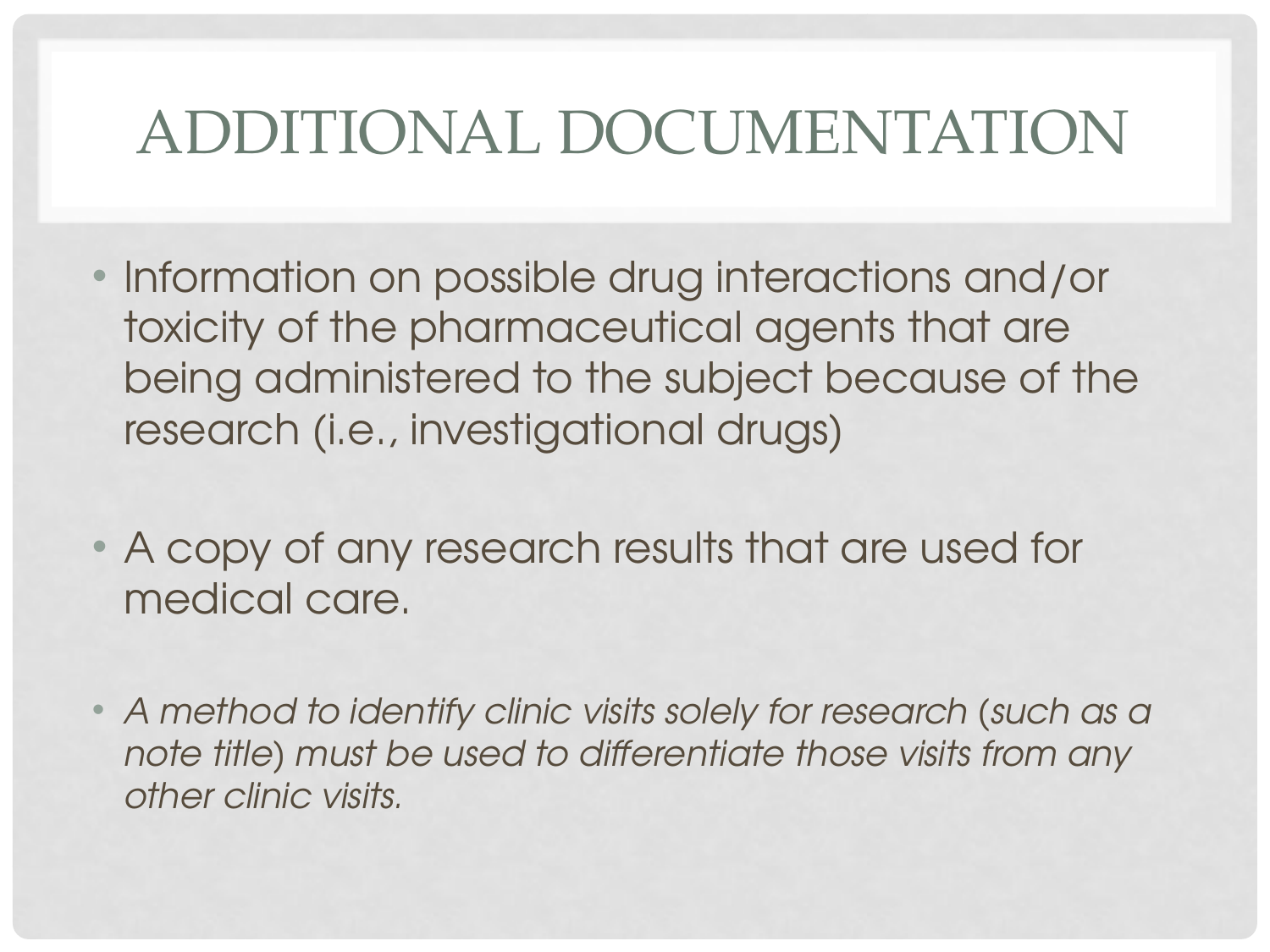

# Additional documentation
Information on possible drug interactions and/or toxicity of the pharmaceutical agents that are being administered to the subject because of the research (i.e., investigational drugs)

A copy of any research results that are used for medical care.

A method to identify clinic visits solely for research (such as a note title) must be used to differentiate those visits from any other clinic visits.